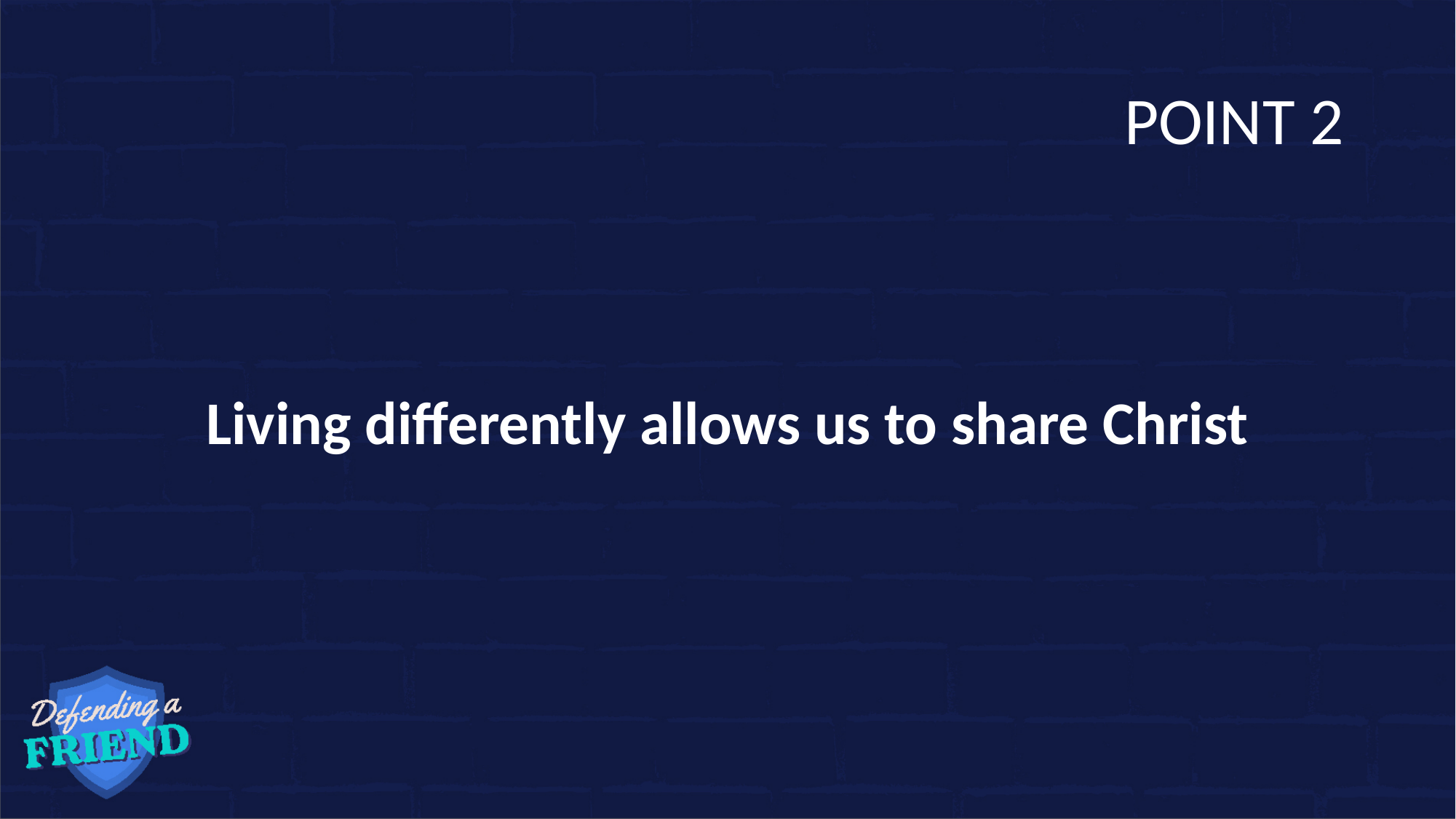

# POINT 2

Living differently allows us to share Christ